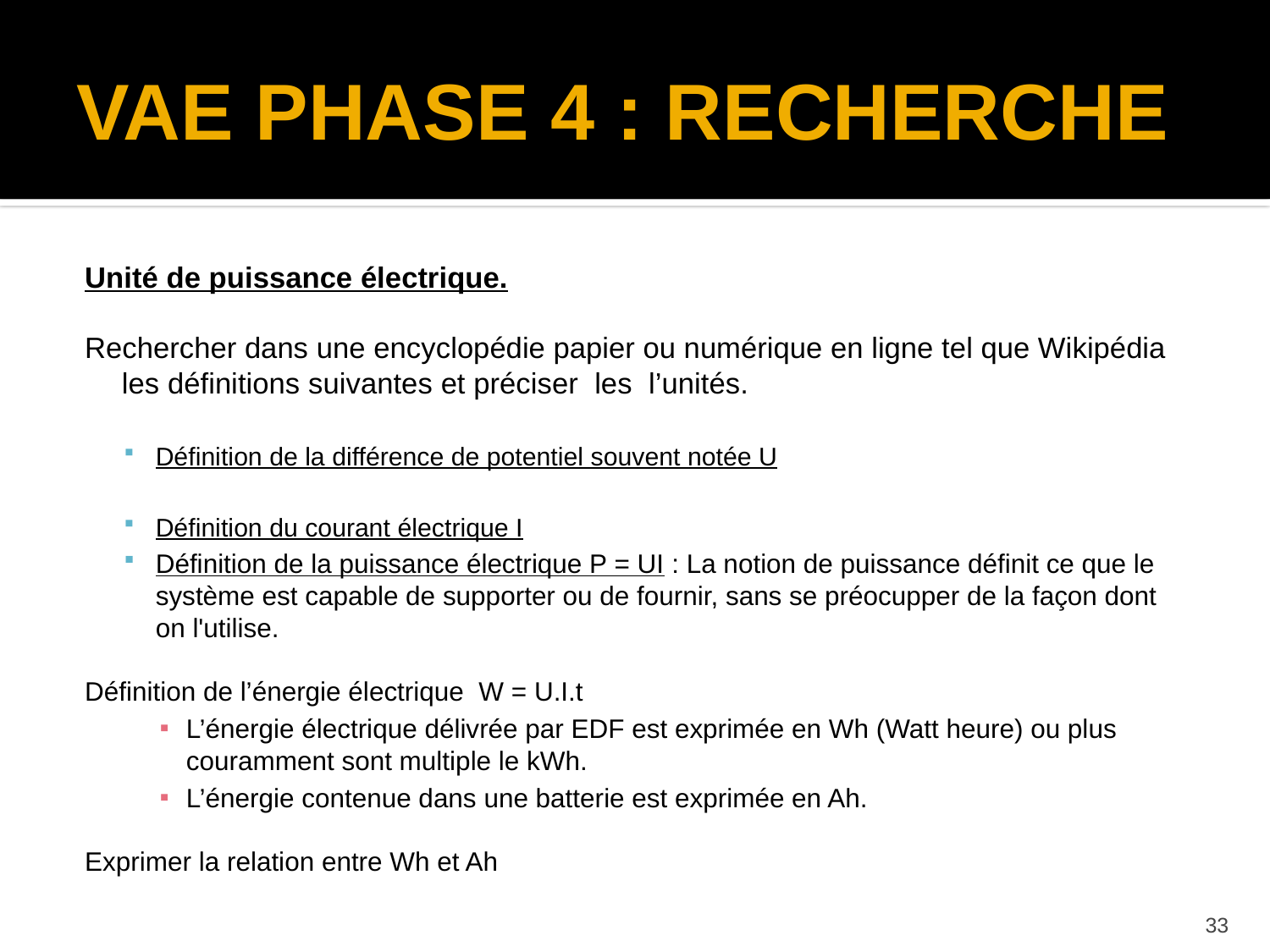

# VAE PHASE 4 : RECHERCHE
Unité de puissance électrique.

Rechercher dans une encyclopédie papier ou numérique en ligne tel que Wikipédia les définitions suivantes et préciser  les  l’unités.

Définition de la différence de potentiel souvent notée U

Définition du courant électrique I
Définition de la puissance électrique P = UI : La notion de puissance définit ce que le système est capable de supporter ou de fournir, sans se préocupper de la façon dont on l'utilise.

Définition de l’énergie électrique  W = U.I.t
L’énergie électrique délivrée par EDF est exprimée en Wh (Watt heure) ou plus couramment sont multiple le kWh.
L’énergie contenue dans une batterie est exprimée en Ah.

Exprimer la relation entre Wh et Ah
33